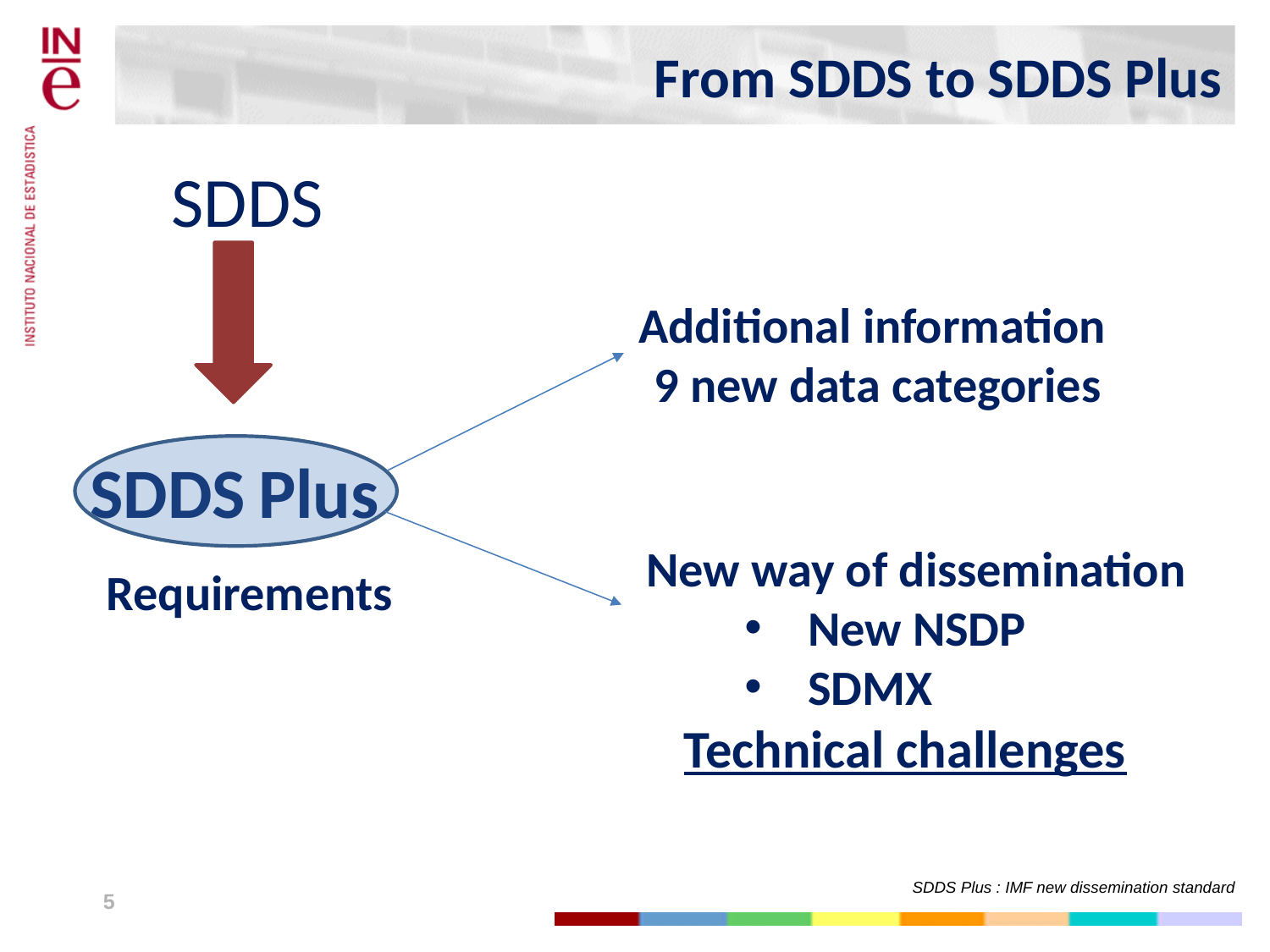

# From SDDS to SDDS Plus
SDDS

Additional information
9 new data categories

SDDS Plus

  New way of dissemination
New NSDP
SDMX
Technical challenges
Requirements
5